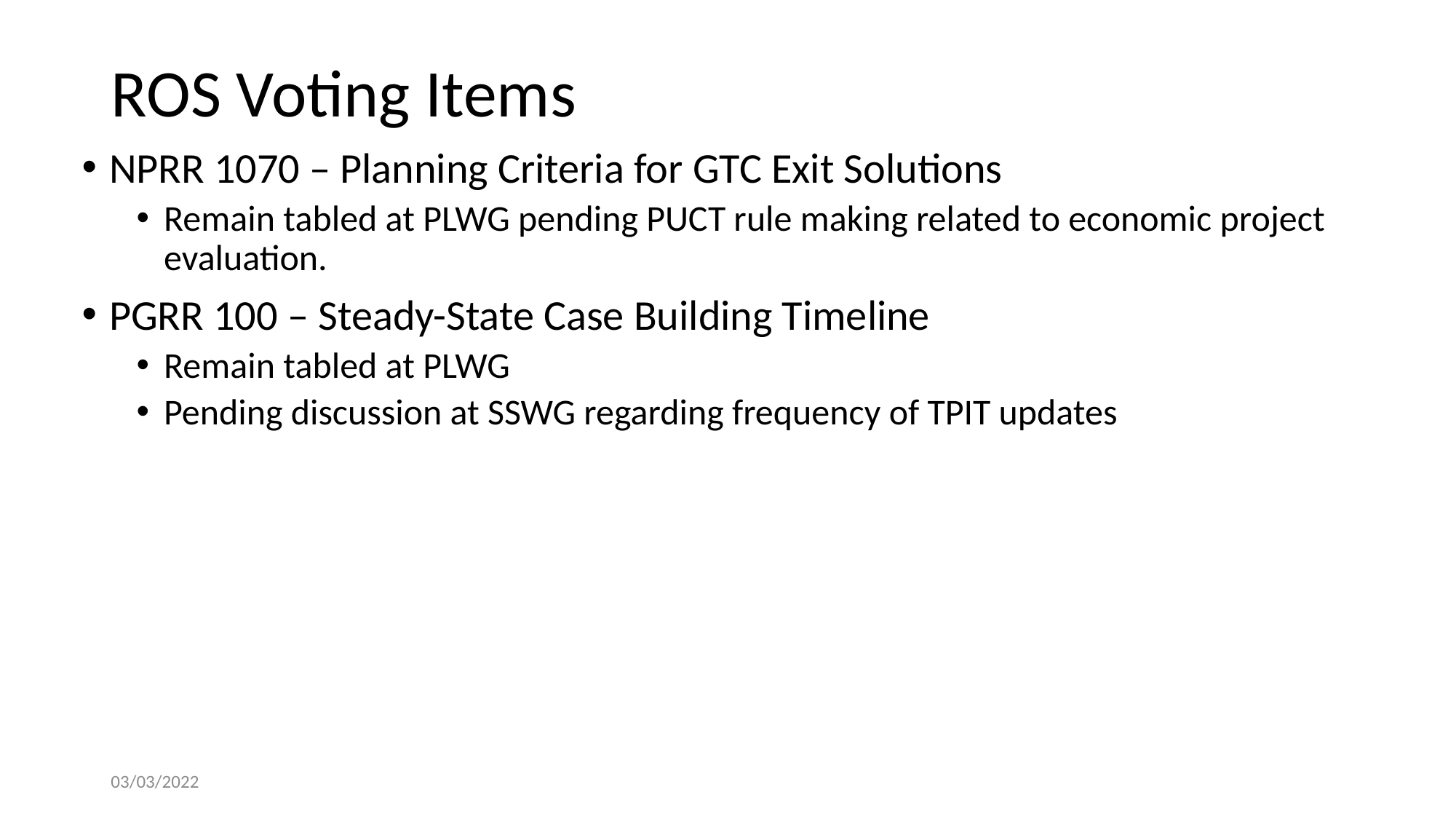

# ROS Voting Items
NPRR 1070 – Planning Criteria for GTC Exit Solutions
Remain tabled at PLWG pending PUCT rule making related to economic project evaluation.
PGRR 100 – Steady-State Case Building Timeline
Remain tabled at PLWG
Pending discussion at SSWG regarding frequency of TPIT updates

03/03/2022